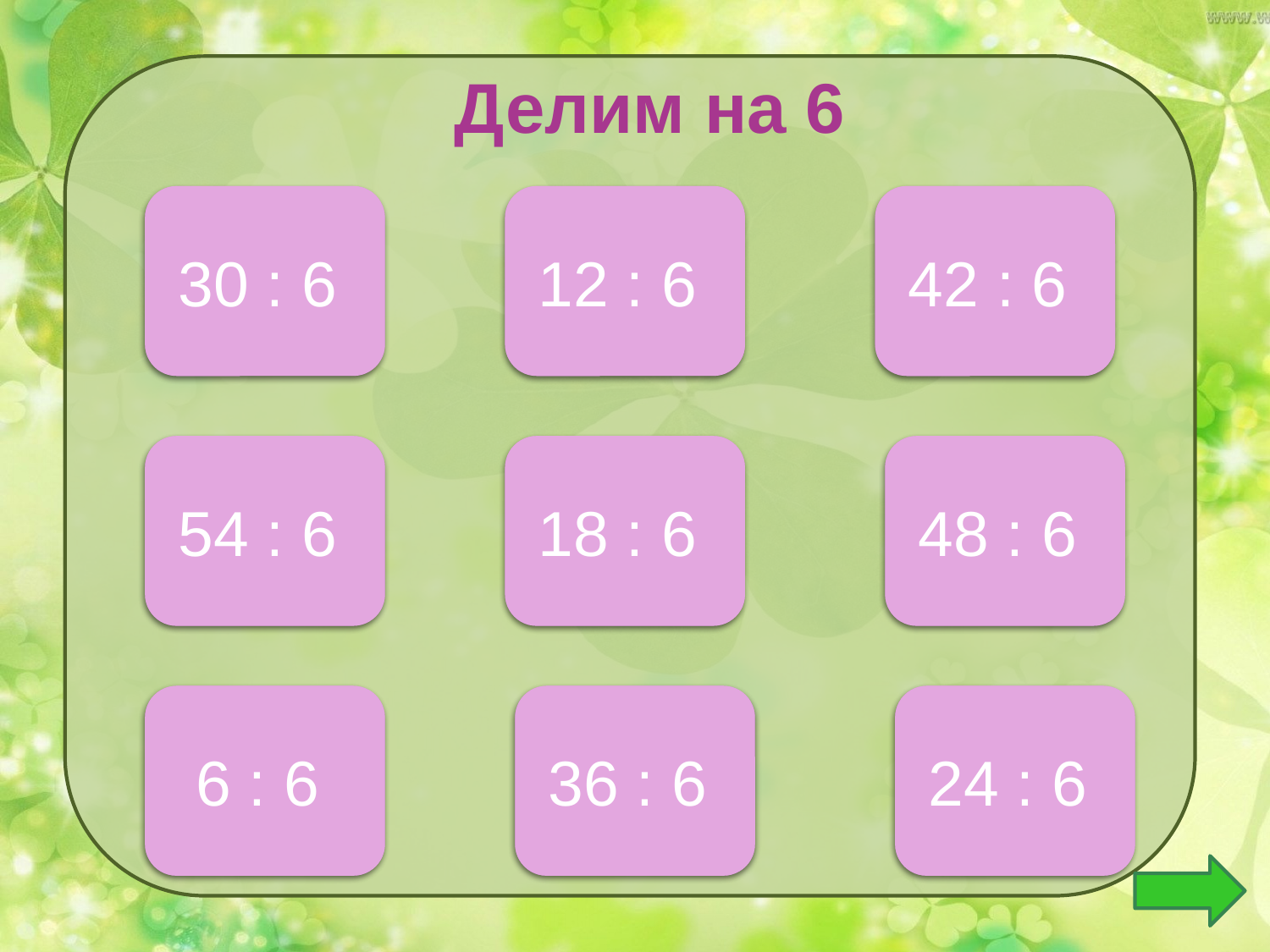

Делим на 6
5
30 : 6

2
12 : 6

7
42 : 6

9
54 : 6

3
18 : 6

8
48 : 6

1
6 : 6

6
36 : 6

4
24 : 6